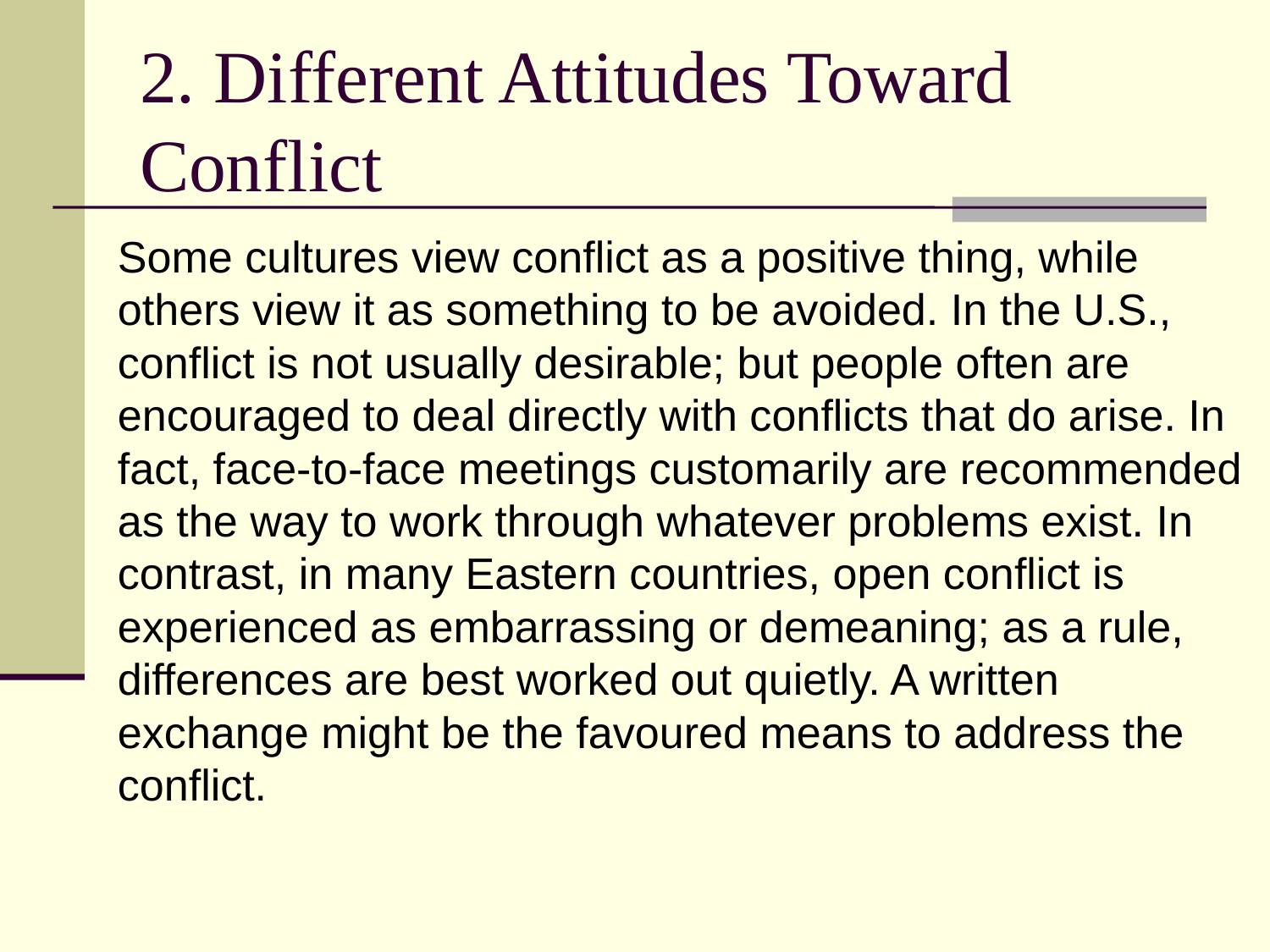

# 2. Different Attitudes Toward Conflict
Some cultures view conflict as a positive thing, while others view it as something to be avoided. In the U.S., conflict is not usually desirable; but people often are encouraged to deal directly with conflicts that do arise. In fact, face-to-face meetings customarily are recommended as the way to work through whatever problems exist. In contrast, in many Eastern countries, open conflict is experienced as embarrassing or demeaning; as a rule, differences are best worked out quietly. A written exchange might be the favoured means to address the conflict.